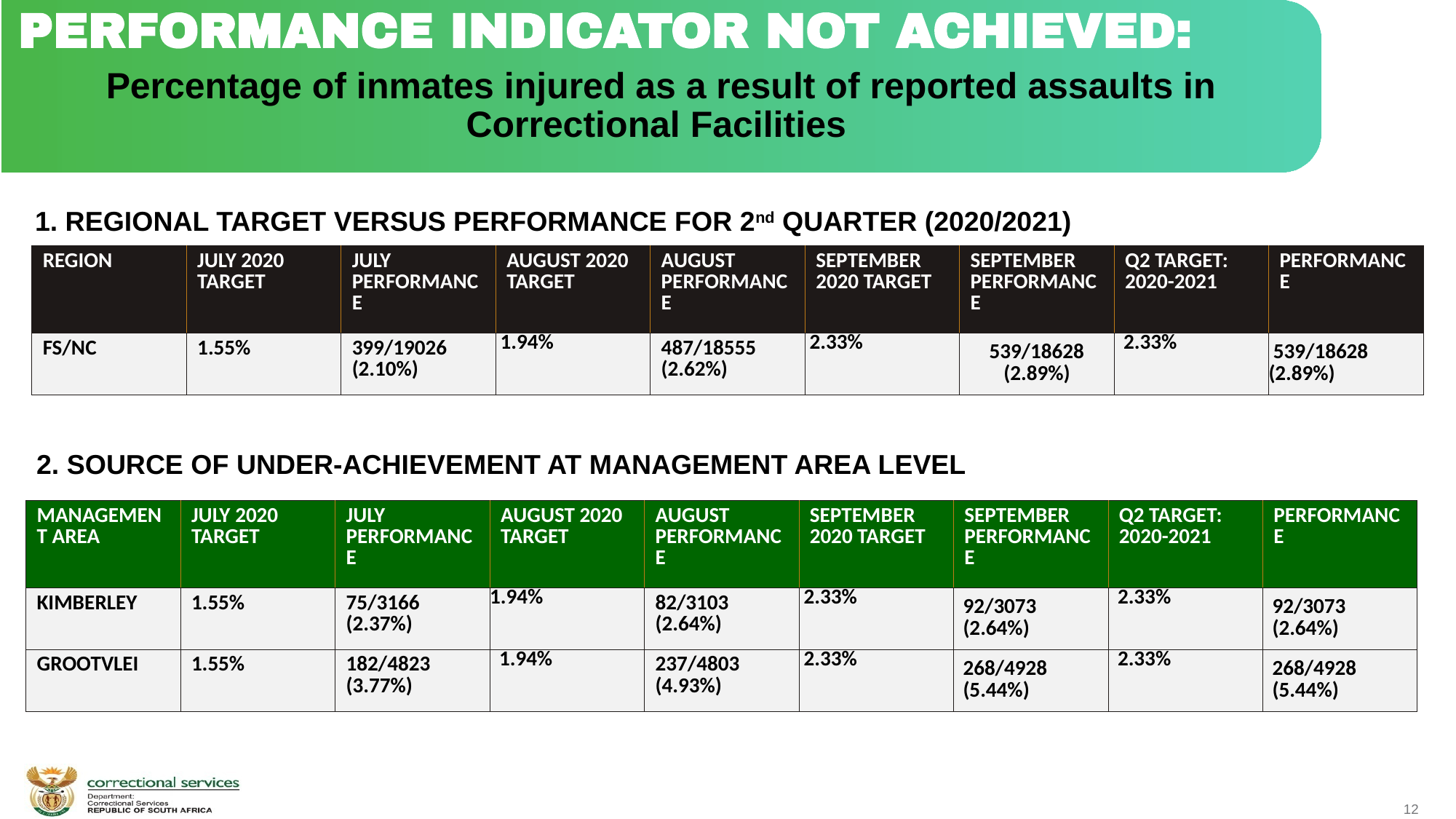

PERFORMANCE INDICATOR NOT ACHIEVED:
Percentage of inmates injured as a result of reported assaults in Correctional Facilities

1. REGIONAL TARGET VERSUS PERFORMANCE FOR 2nd QUARTER (2020/2021)
| REGION | JULY 2020 TARGET | JULY PERFORMANCE | AUGUST 2020 TARGET | AUGUST PERFORMANCE | SEPTEMBER 2020 TARGET | SEPTEMBER PERFORMANCE | Q2 TARGET: 2020-2021 | PERFORMANCE |
| --- | --- | --- | --- | --- | --- | --- | --- | --- |
| FS/NC | 1.55% | 399/19026 (2.10%) | 1.94% | 487/18555 (2.62%) | 2.33% | 539/18628 (2.89%) | 2.33% | 539/18628 (2.89%) |
     2. SOURCE OF UNDER-ACHIEVEMENT AT MANAGEMENT AREA LEVEL
| MANAGEMENT AREA | JULY 2020 TARGET | JULY PERFORMANCE | AUGUST 2020 TARGET | AUGUST PERFORMANCE | SEPTEMBER 2020 TARGET | SEPTEMBER PERFORMANCE | Q2 TARGET: 2020-2021 | PERFORMANCE |
| --- | --- | --- | --- | --- | --- | --- | --- | --- |
| KIMBERLEY | 1.55% | 75/3166 (2.37%) | 1.94% | 82/3103 (2.64%) | 2.33% | 92/3073 (2.64%) | 2.33% | 92/3073 (2.64%) |
| GROOTVLEI | 1.55% | 182/4823 (3.77%) | 1.94% | 237/4803 (4.93%) | 2.33% | 268/4928 (5.44%) | 2.33% | 268/4928 (5.44%) |